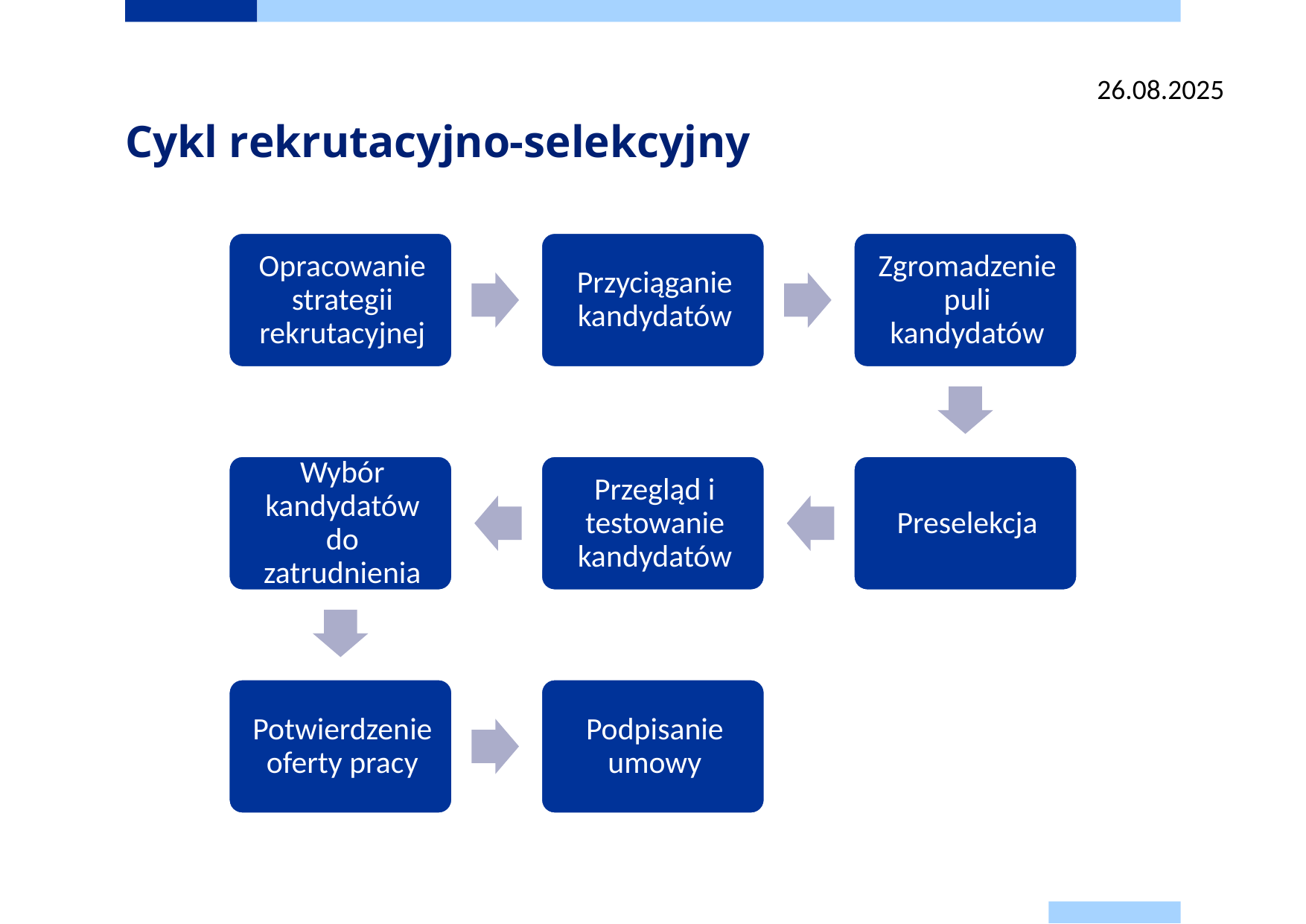

26.08.2025
# Cykl rekrutacyjno-selekcyjny
Opracowanie strategii rekrutacyjnej

Przyciąganie kandydatów

Zgromadzenie puli kandydatów

Preselekcja

Przegląd i testowanie kandydatów

Wybór kandydatów do zatrudnienia

Potwierdzenie oferty pracy

Podpisanie umowy